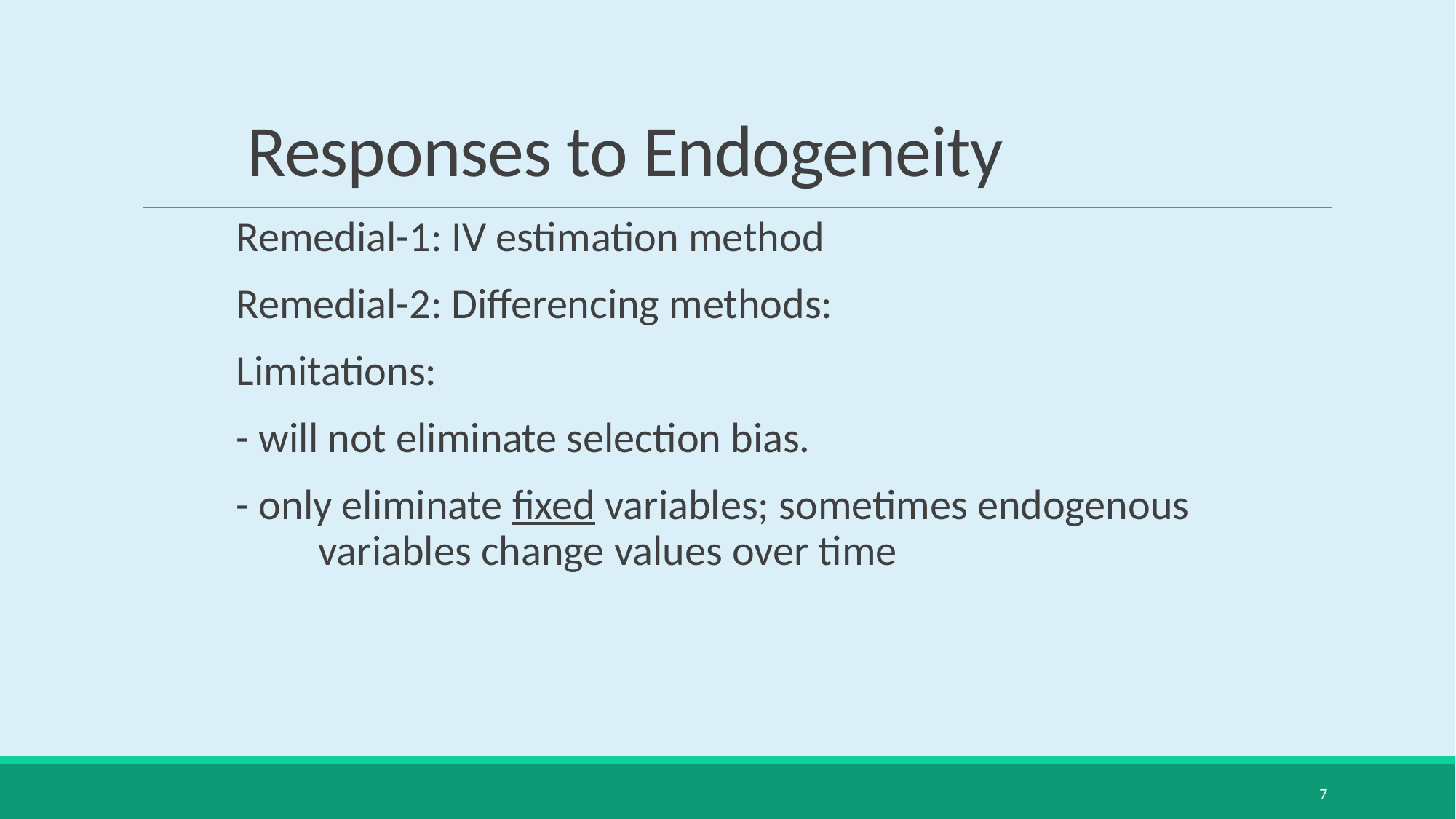

# Responses to Endogeneity
Remedial-1: IV estimation method
Remedial-2: Differencing methods:
Limitations:
- will not eliminate selection bias.
- only eliminate fixed variables; sometimes endogenous variables change values over time

7